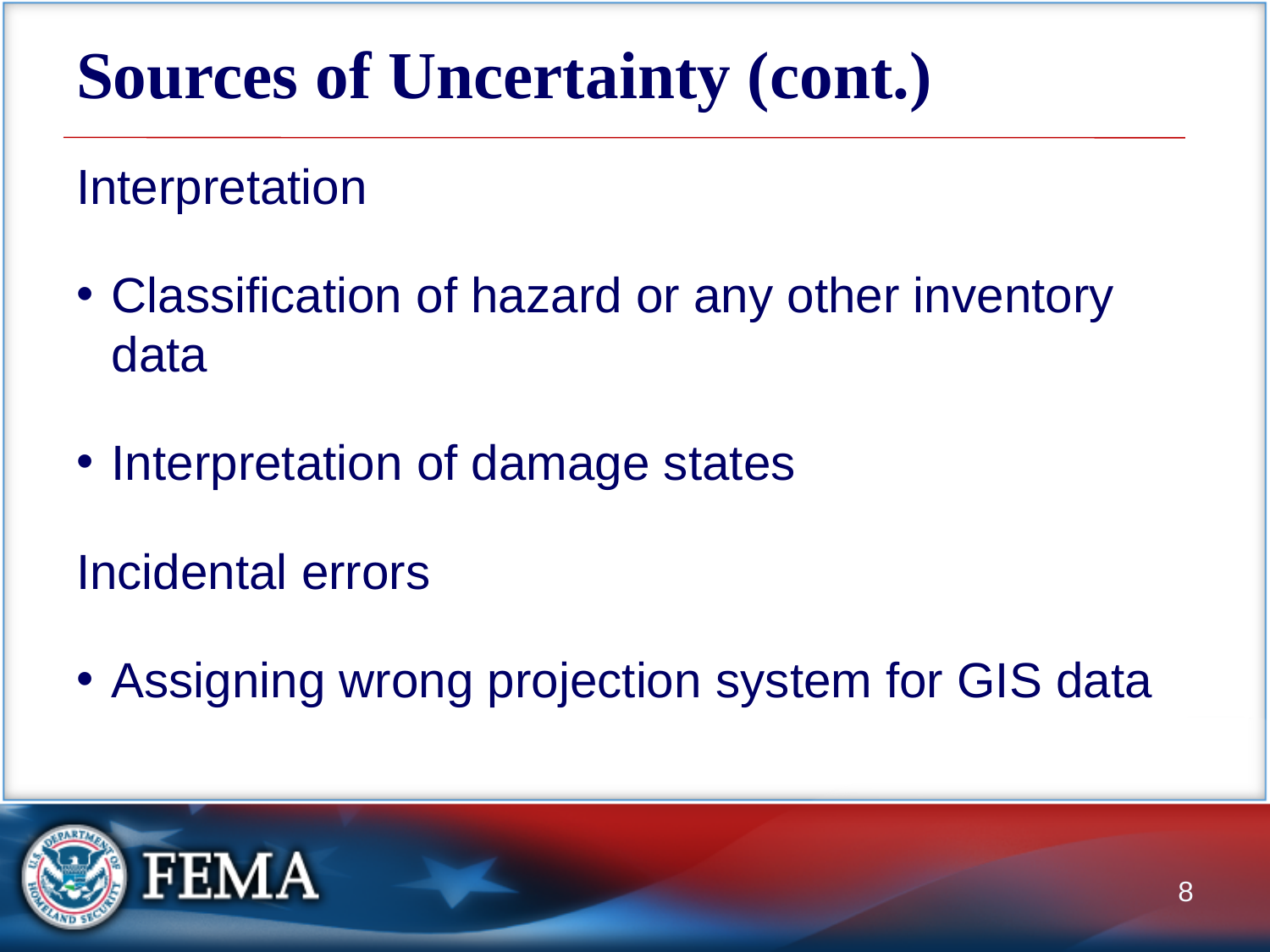

# Sources of Uncertainty (cont.)
Interpretation
Classification of hazard or any other inventory data
Interpretation of damage states
Incidental errors
Assigning wrong projection system for GIS data
8